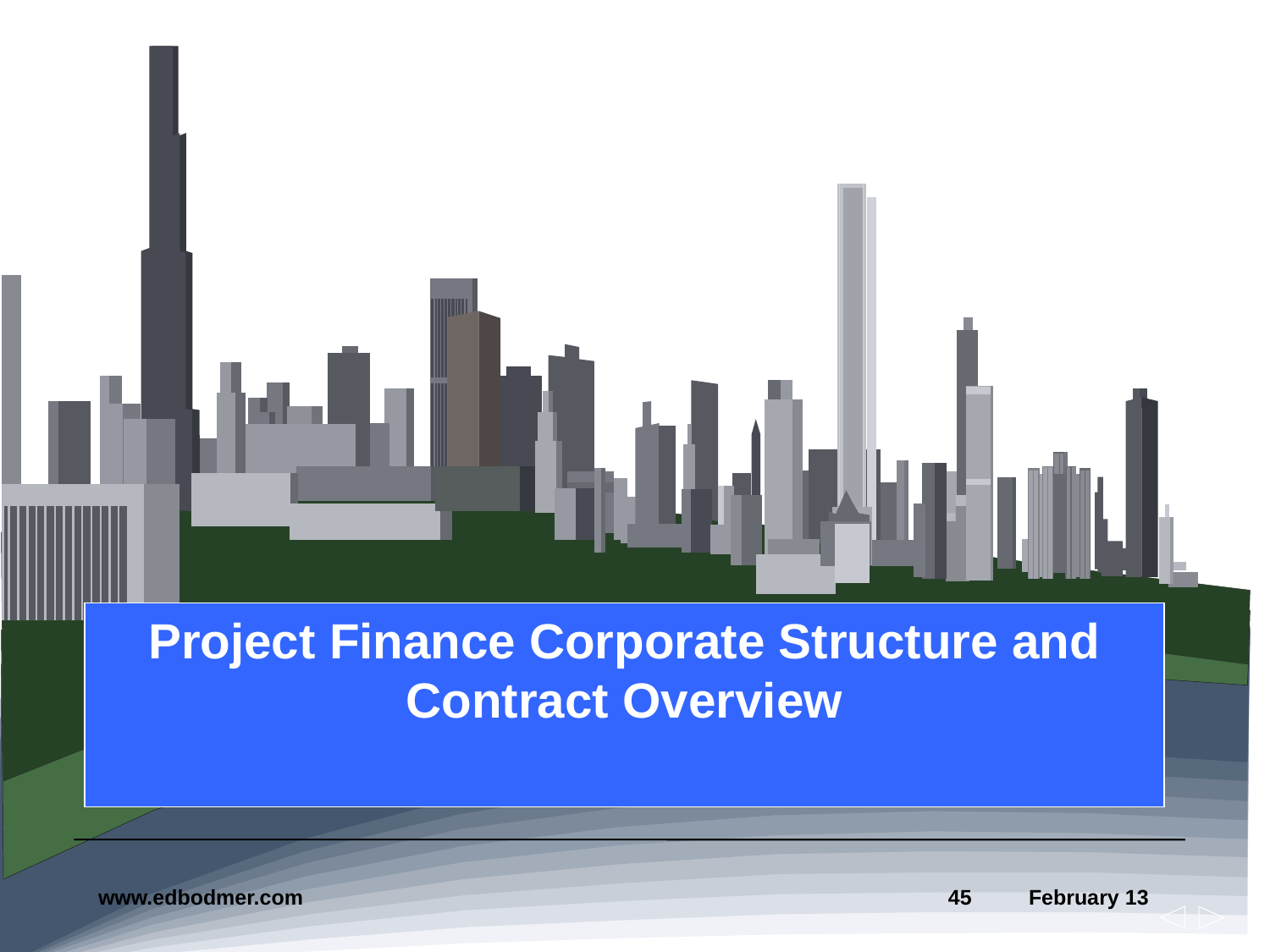

# Project Finance Corporate Structure and Contract Overview